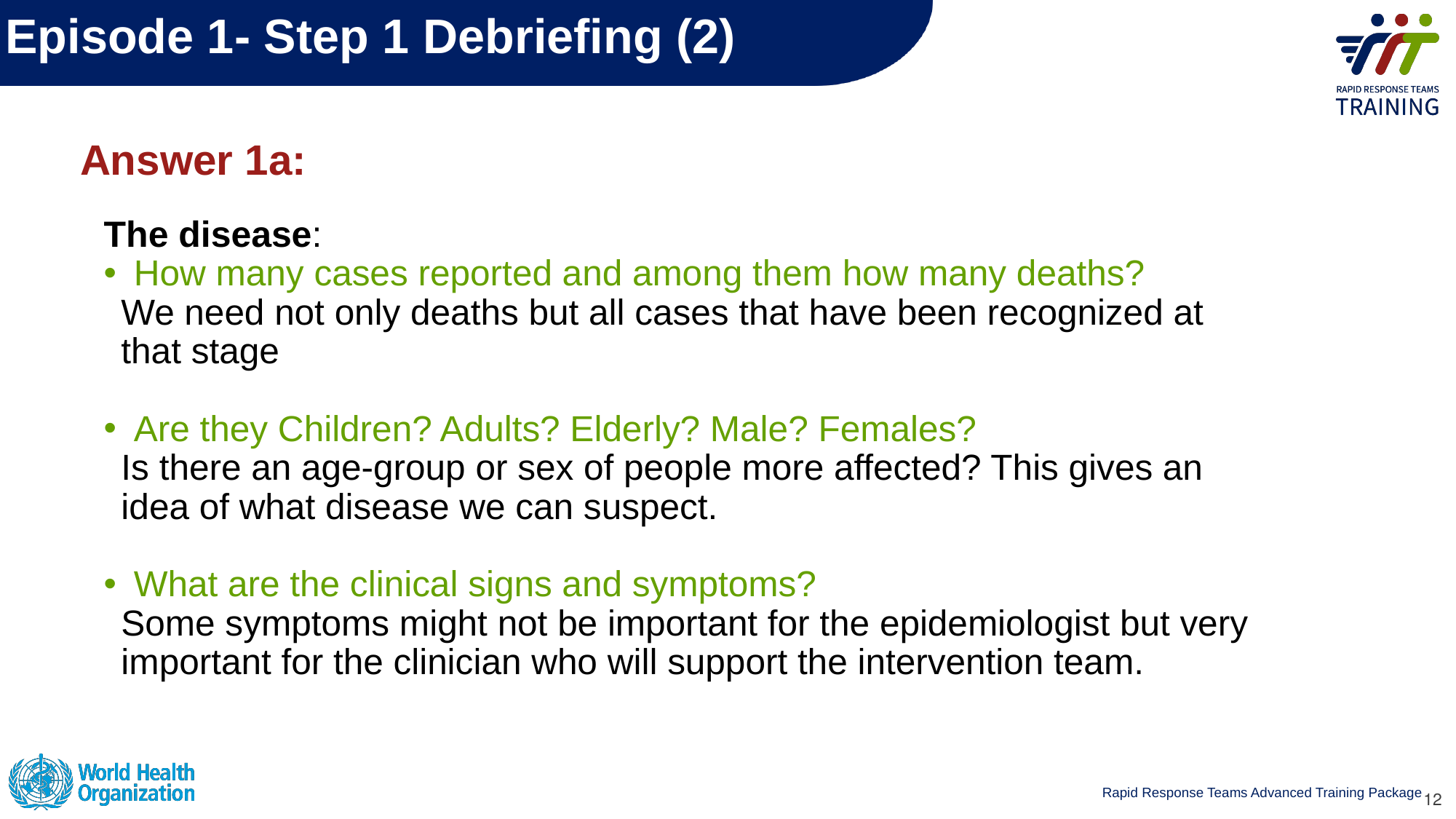

Episode 1- Step 1 Debriefing (2)
Answer 1a:
The disease:
How many cases reported and among them how many deaths?
We need not only deaths but all cases that have been recognized at that stage

Are they Children? Adults? Elderly? Male? Females?
Is there an age-group or sex of people more affected? This gives an idea of what disease we can suspect.

What are the clinical signs and symptoms?
Some symptoms might not be important for the epidemiologist but very important for the clinician who will support the intervention team.